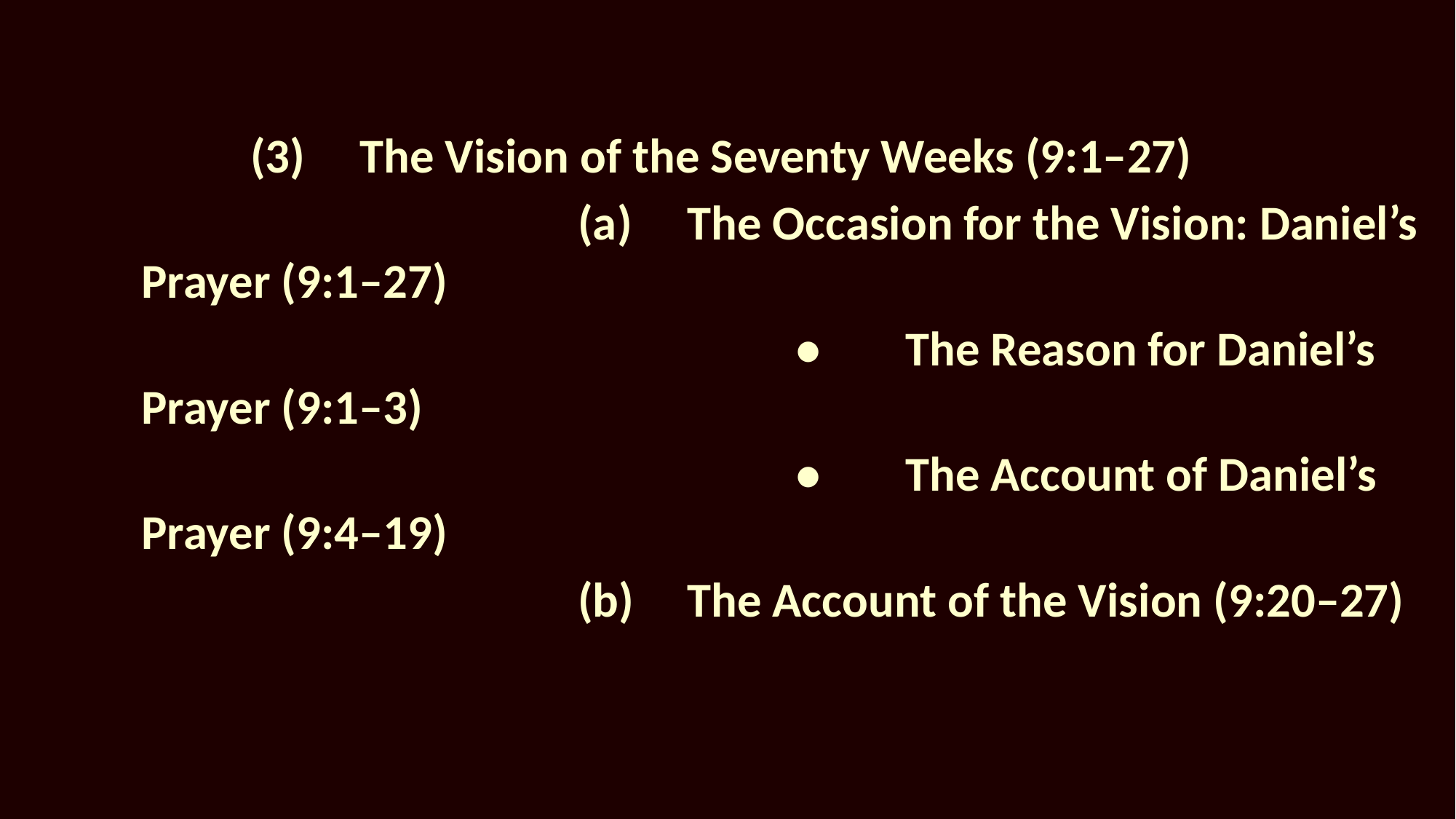

(3)	The Vision of the Seventy Weeks (9:1–27)
				(a)	The Occasion for the Vision: Daniel’s Prayer (9:1–27)
						•	The Reason for Daniel’s Prayer (9:1–3)
						•	The Account of Daniel’s Prayer (9:4–19)
				(b)	The Account of the Vision (9:20–27)